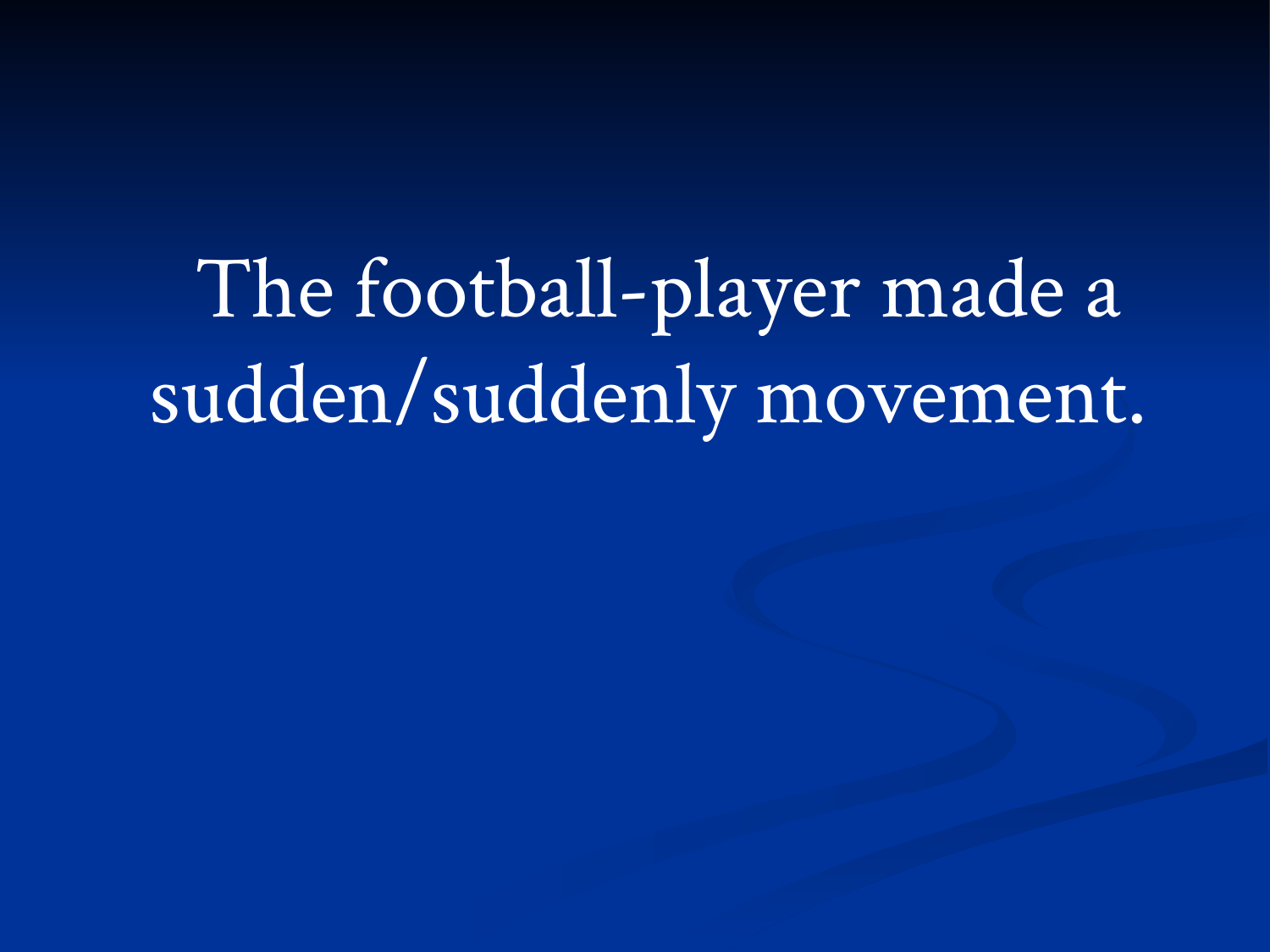

#
	The football-player made a sudden/suddenly movement.